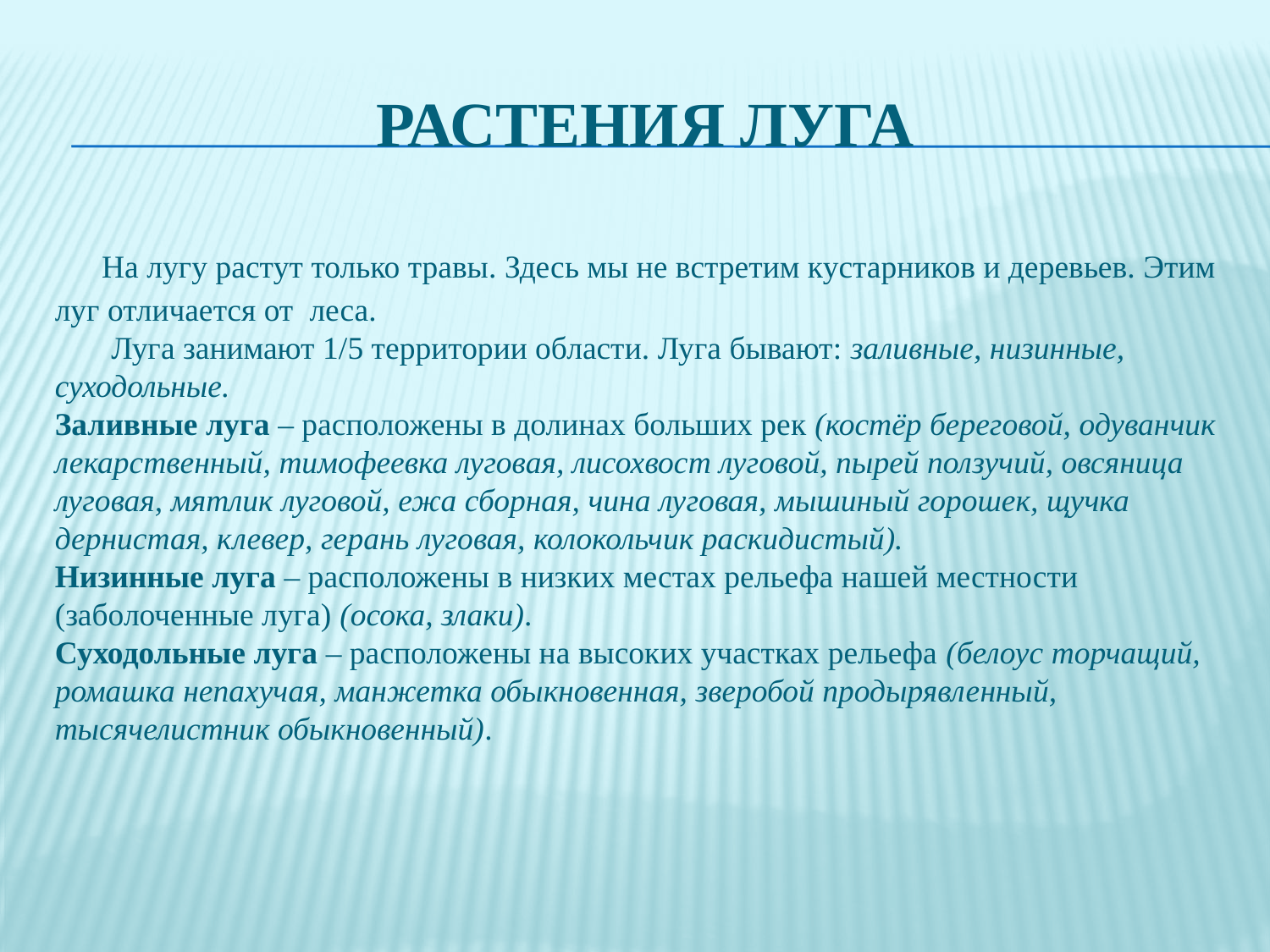

# Растения луга
   На лугу растут только травы. Здесь мы не встретим кустарников и деревьев. Этим луг отличается от  леса.
       Луга занимают 1/5 территории области. Луга бывают: заливные, низинные, суходольные.
Заливные луга – расположены в долинах больших рек (костёр береговой, одуванчик лекарственный, тимофеевка луговая, лисохвост луговой, пырей ползучий, овсяница луговая, мятлик луговой, ежа сборная, чина луговая, мышиный горошек, щучка дернистая, клевер, герань луговая, колокольчик раскидистый).
Низинные луга – расположены в низких местах рельефа нашей местности (заболоченные луга) (осока, злаки).
Суходольные луга – расположены на высоких участках рельефа (белоус торчащий, ромашка непахучая, манжетка обыкновенная, зверобой продырявленный, тысячелистник обыкновенный).